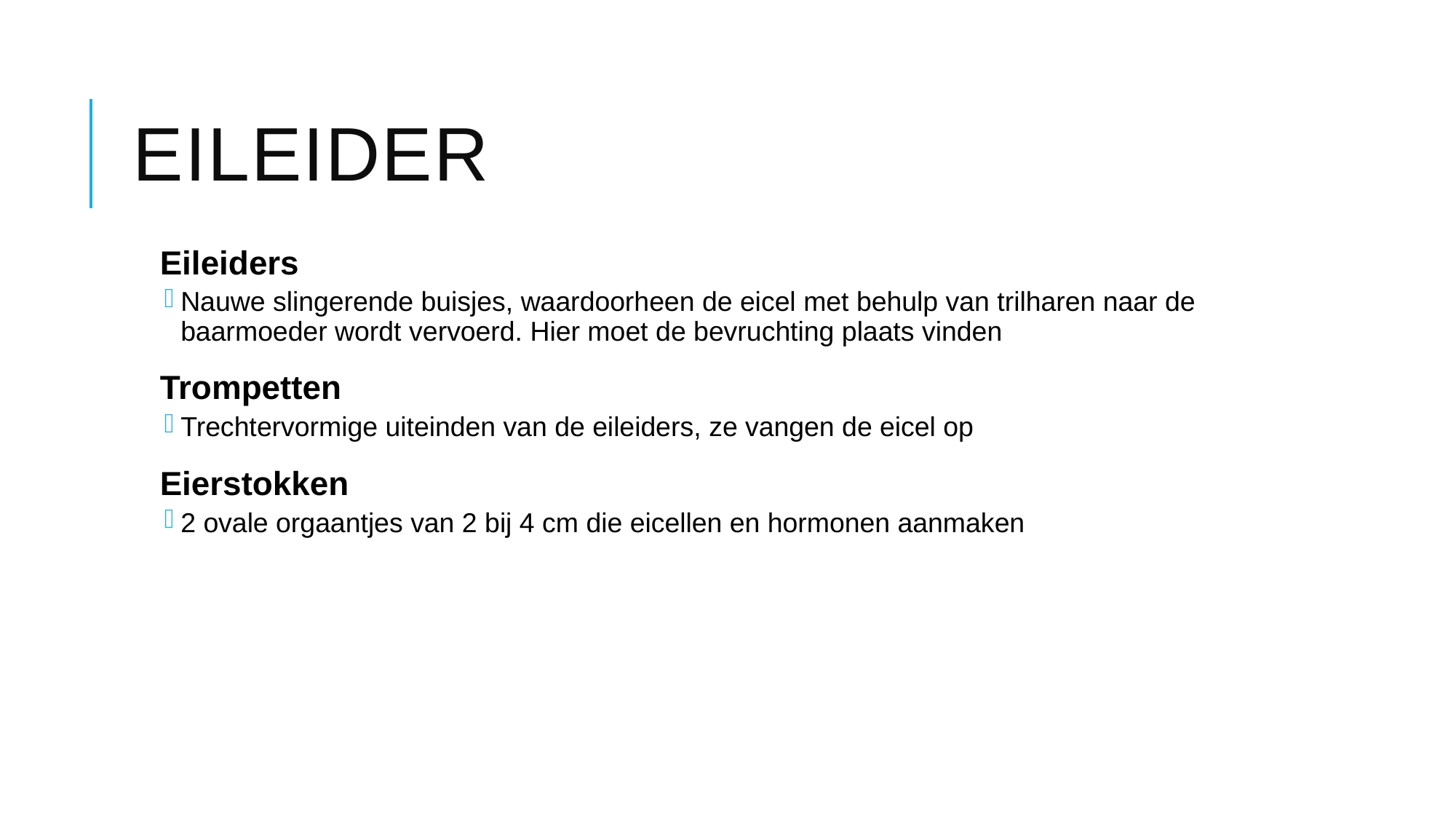

# eileider
Eileiders
Nauwe slingerende buisjes, waardoorheen de eicel met behulp van trilharen naar de baarmoeder wordt vervoerd. Hier moet de bevruchting plaats vinden
Trompetten
Trechtervormige uiteinden van de eileiders, ze vangen de eicel op
Eierstokken
2 ovale orgaantjes van 2 bij 4 cm die eicellen en hormonen aanmaken